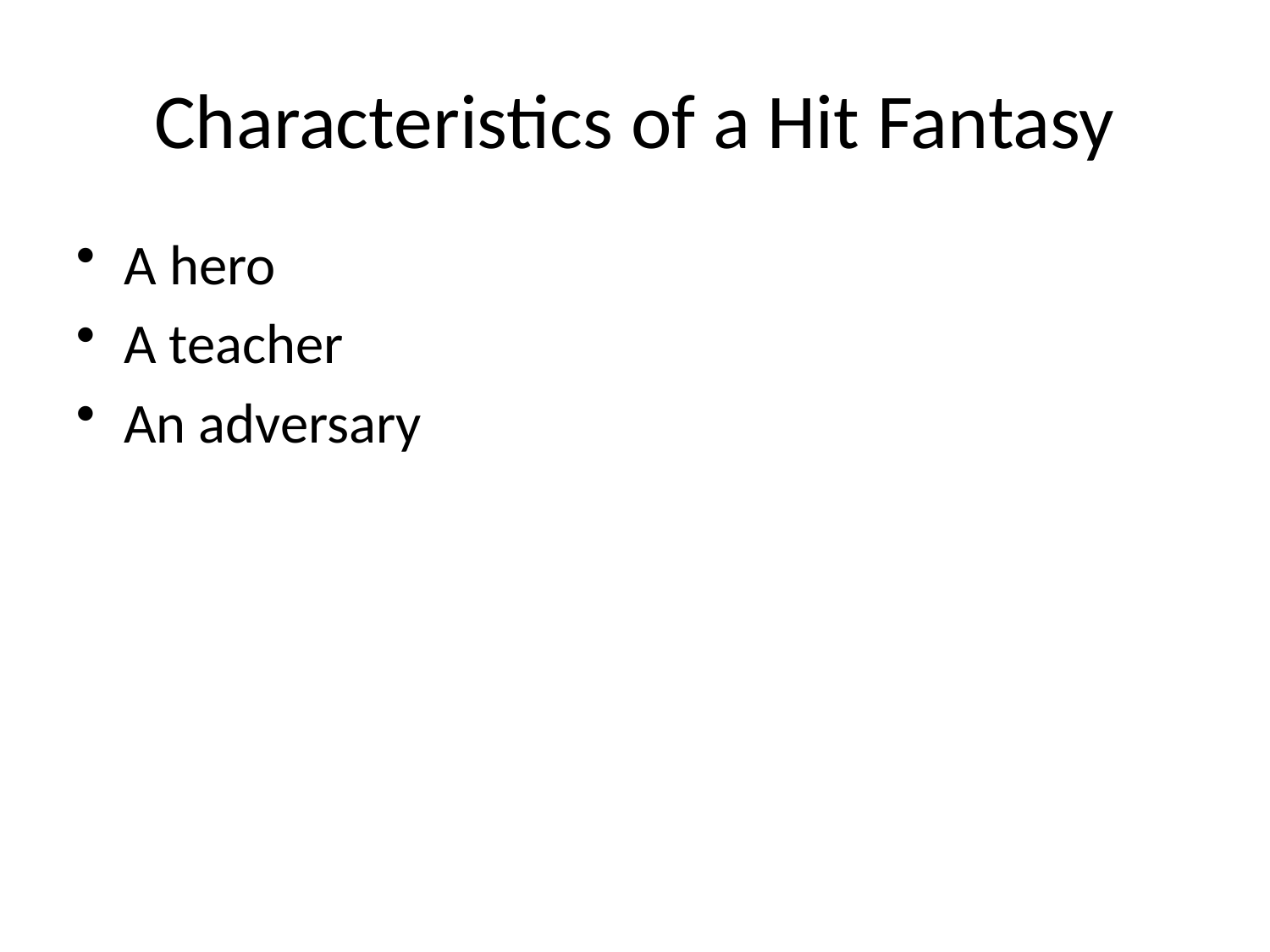

# Characteristics of a Hit Fantasy
A hero
A teacher
An adversary